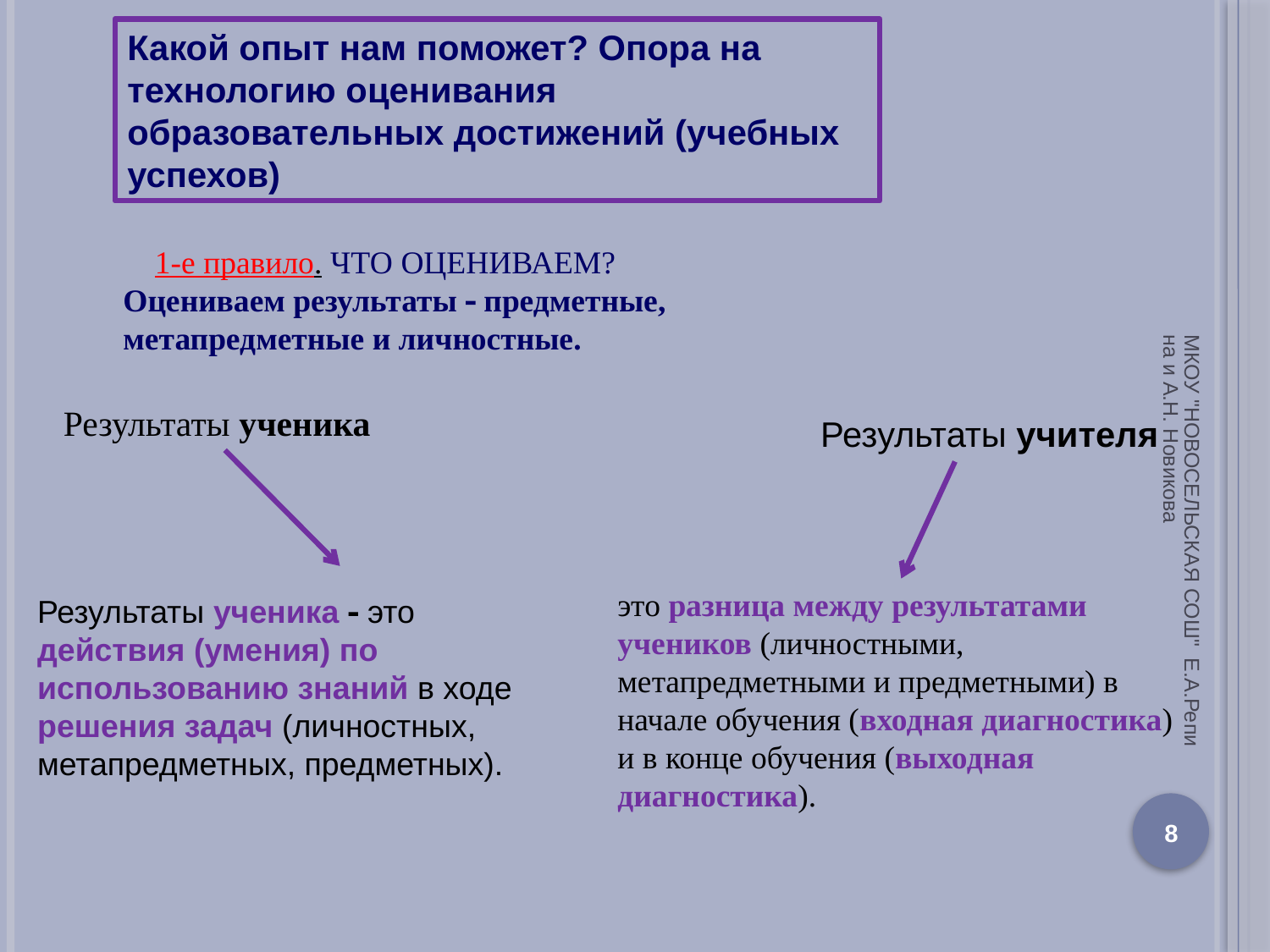

Какой опыт нам поможет? Опора на технологию оценивания образовательных достижений (учебных успехов)
1-е правило. ЧТО ОЦЕНИВАЕМ? Оцениваем результаты − предметные, метапредметные и личностные.
Результаты ученика
Результаты учителя
МКОУ "НОВОСЕЛЬСКАЯ СОШ"  Е.А.Репина и А.Н. Новикова
это разница между результатами учеников (личностными, метапредметными и предметными) в начале обучения (входная диагностика) и в конце обучения (выходная диагностика).
Результаты ученика − это действия (умения) по использованию знаний в ходе решения задач (личностных, метапредметных, предметных).
8